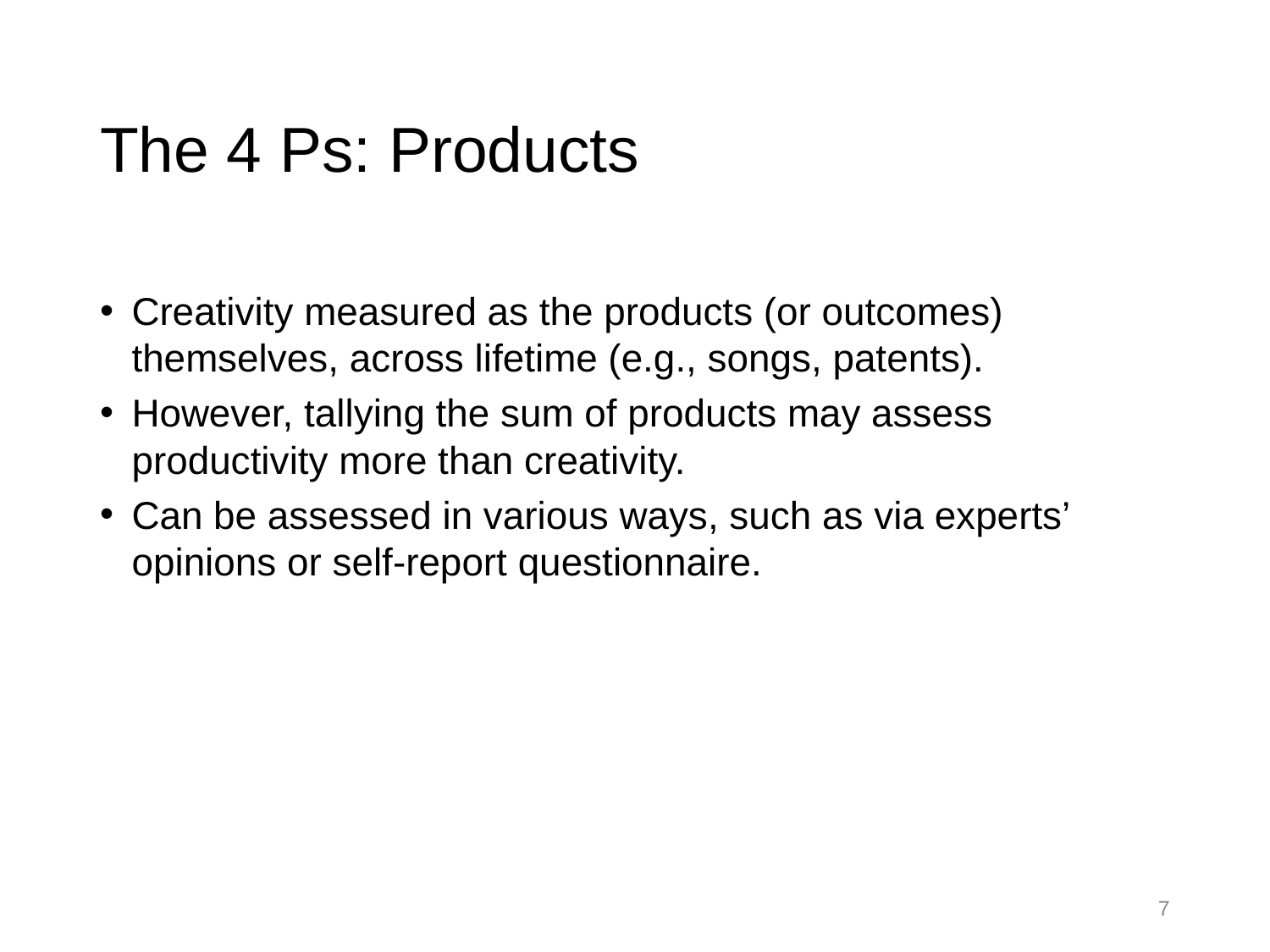

# The 4 Ps: Products
Creativity measured as the products (or outcomes) themselves, across lifetime (e.g., songs, patents).
However, tallying the sum of products may assess productivity more than creativity.
Can be assessed in various ways, such as via experts’ opinions or self-report questionnaire.
7